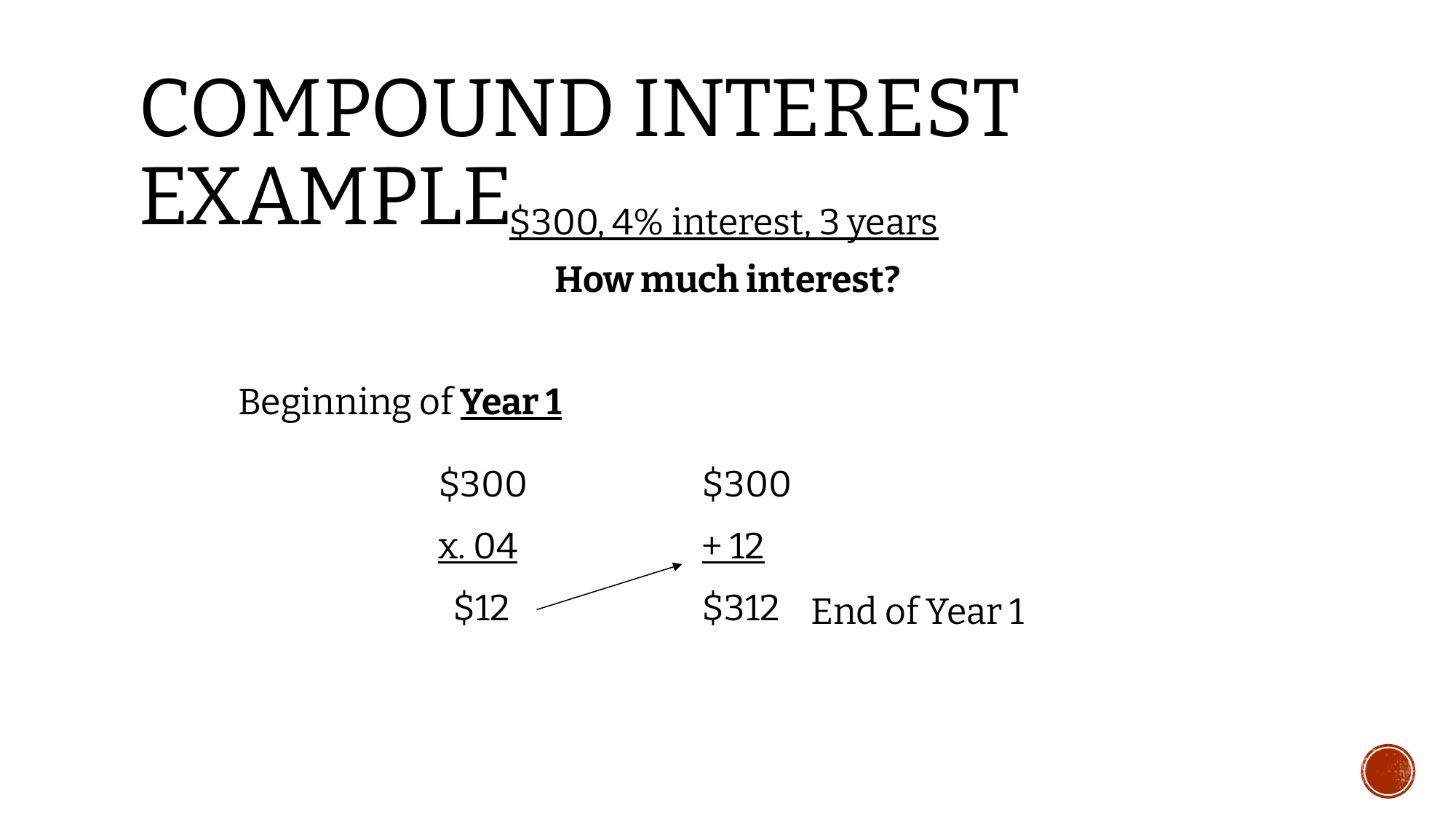

# Compound Interest Example
$300, 4% interest, 3 years
How much interest?

Beginning of Year 1
$300
x. 04
  $12
$300
+ 12
$312

End of Year 1